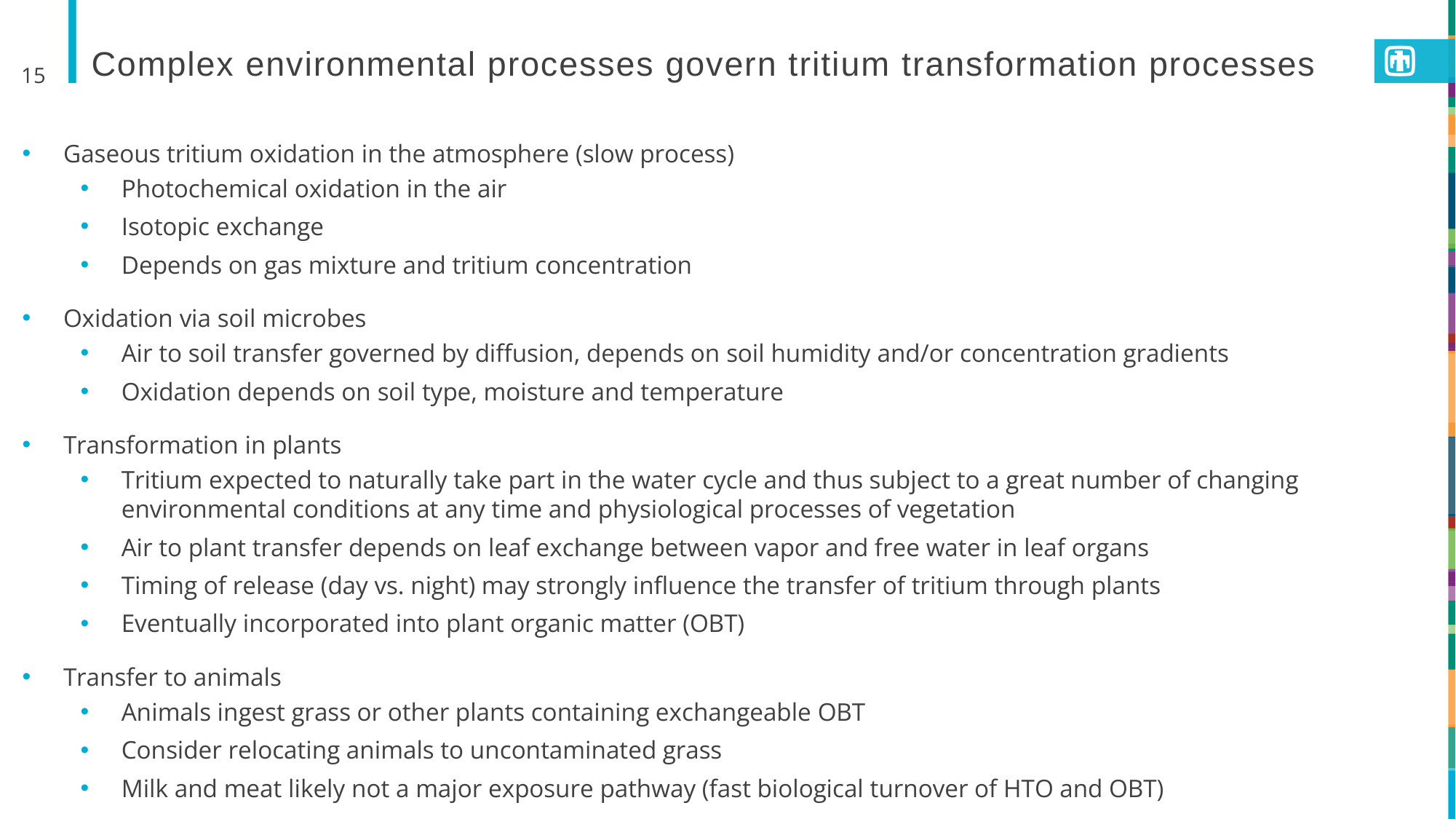

15
# Complex environmental processes govern tritium transformation processes
Gaseous tritium oxidation in the atmosphere (slow process)
Photochemical oxidation in the air
Isotopic exchange
Depends on gas mixture and tritium concentration
Oxidation via soil microbes
Air to soil transfer governed by diffusion, depends on soil humidity and/or concentration gradients
Oxidation depends on soil type, moisture and temperature
Transformation in plants
Tritium expected to naturally take part in the water cycle and thus subject to a great number of changing environmental conditions at any time and physiological processes of vegetation
Air to plant transfer depends on leaf exchange between vapor and free water in leaf organs
Timing of release (day vs. night) may strongly influence the transfer of tritium through plants
Eventually incorporated into plant organic matter (OBT)
Transfer to animals
Animals ingest grass or other plants containing exchangeable OBT
Consider relocating animals to uncontaminated grass
Milk and meat likely not a major exposure pathway (fast biological turnover of HTO and OBT)